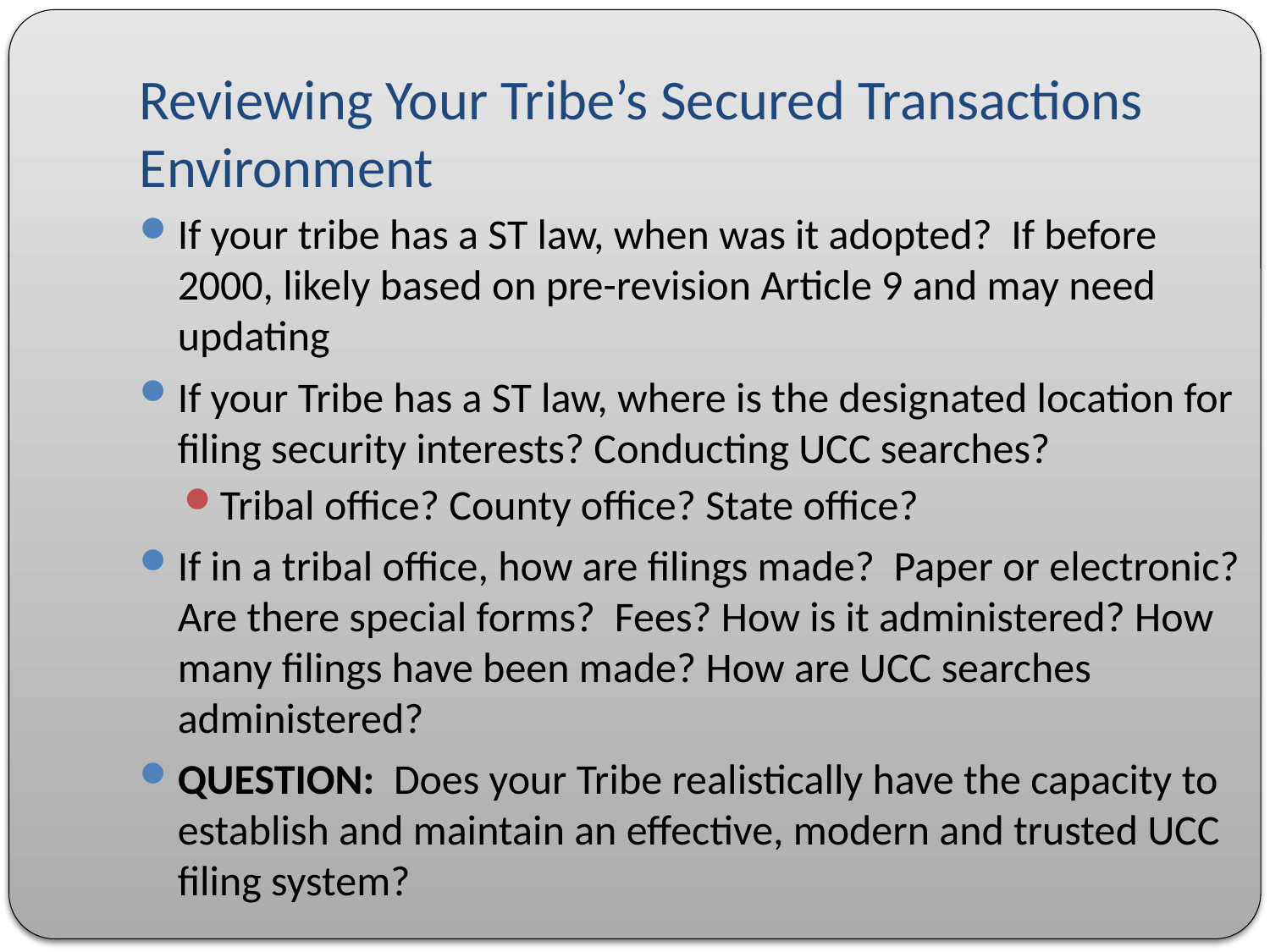

# Reviewing Your Tribe’s Secured Transactions Environment
If your tribe has a ST law, when was it adopted?  If before 2000, likely based on pre-revision Article 9 and may need updating
If your Tribe has a ST law, where is the designated location for filing security interests? Conducting UCC searches?
Tribal office? County office? State office?
If in a tribal office, how are filings made?  Paper or electronic? Are there special forms?  Fees? How is it administered? How many filings have been made? How are UCC searches administered?
QUESTION:  Does your Tribe realistically have the capacity to establish and maintain an effective, modern and trusted UCC filing system?